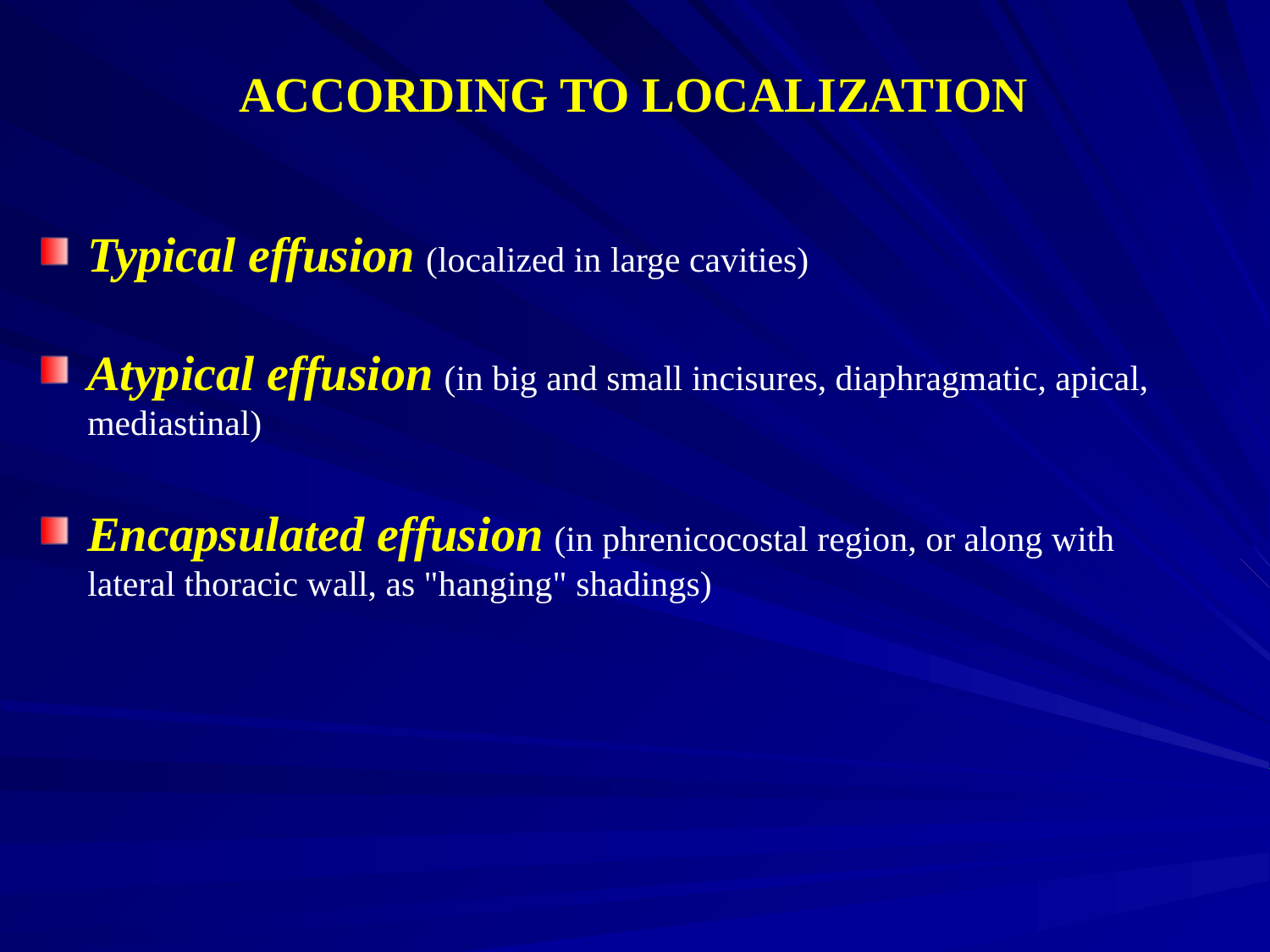

# ACCORDING TO LOCALIZATION
Typical effusion (localized in large cavities)

Atypical effusion (in big and small incisures, diaphragmatic, apical, mediastinal)

Encapsulated effusion (in phrenicocostal region, or along with lateral thoracic wall, as "hanging" shadings)